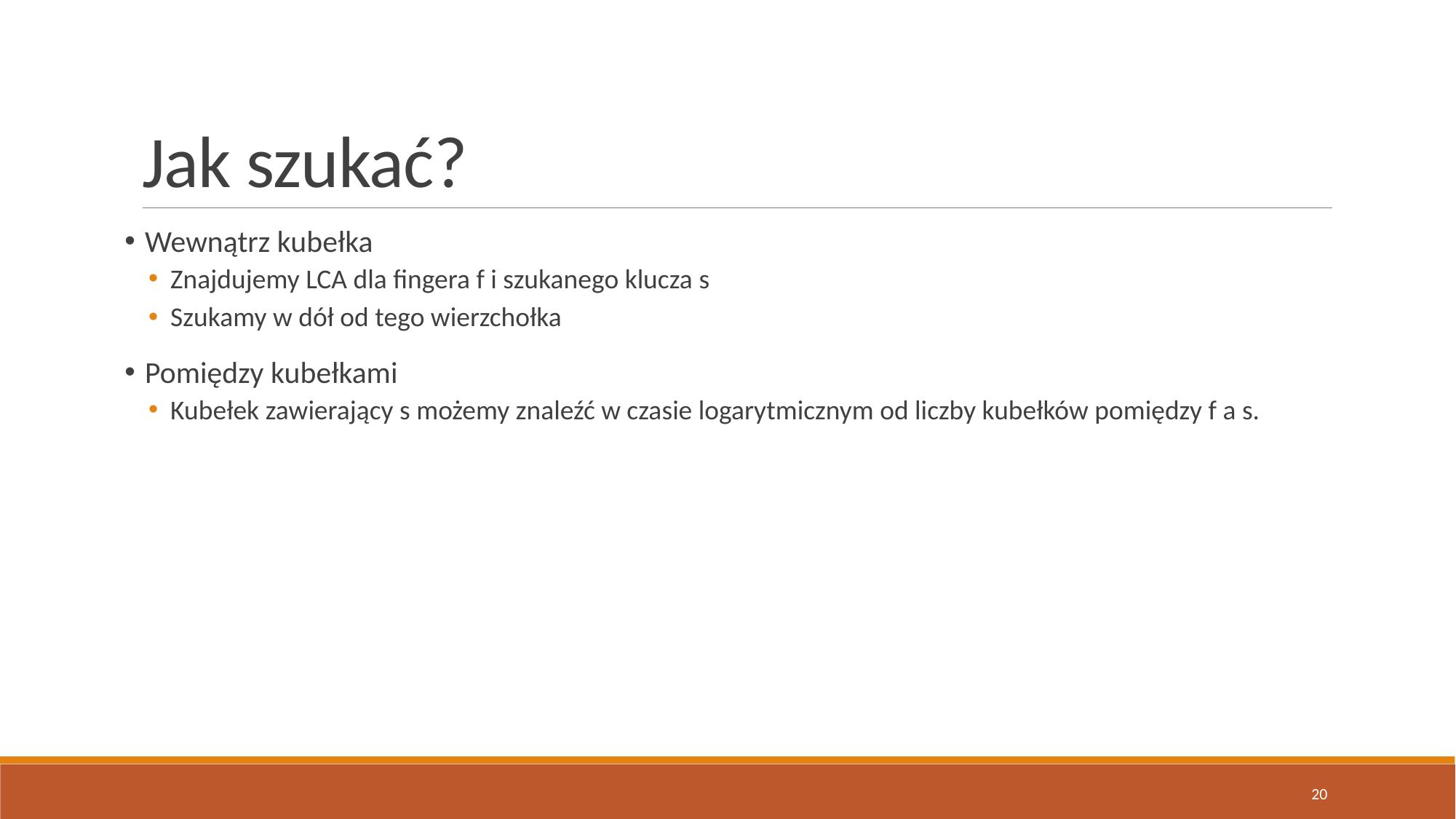

# Jak szukać?
Wewnątrz kubełka
Znajdujemy LCA dla fingera f i szukanego klucza s
Szukamy w dół od tego wierzchołka
Pomiędzy kubełkami
Kubełek zawierający s możemy znaleźć w czasie logarytmicznym od liczby kubełków pomiędzy f a s.
20